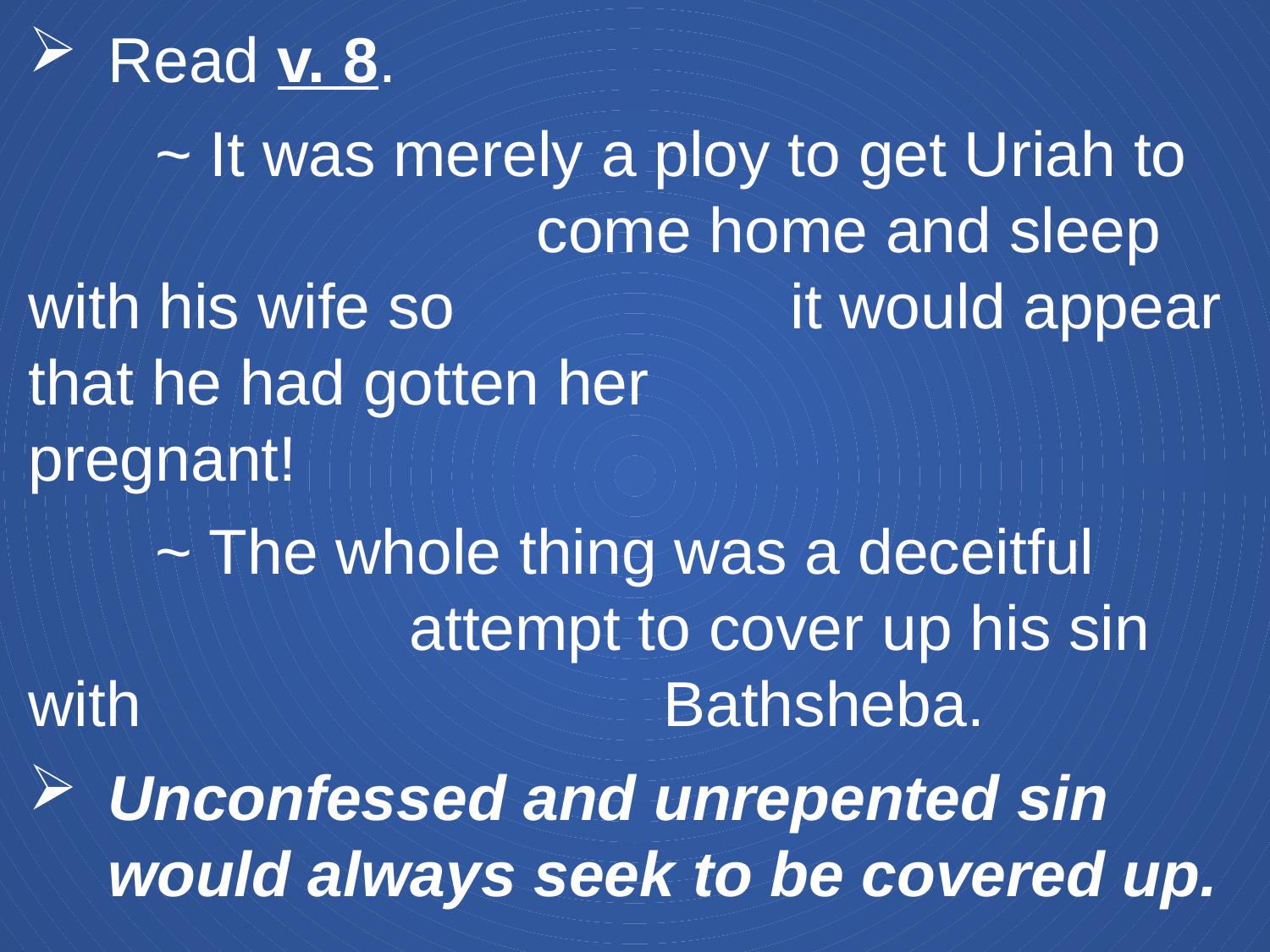

Read v. 8.
	~ It was merely a ploy to get Uriah to 				come home and sleep with his wife so 			it would appear that he had gotten her 			pregnant!
	~ The whole thing was a deceitful 				attempt to cover up his sin with 				Bathsheba.
Unconfessed and unrepented sin would always seek to be covered up.